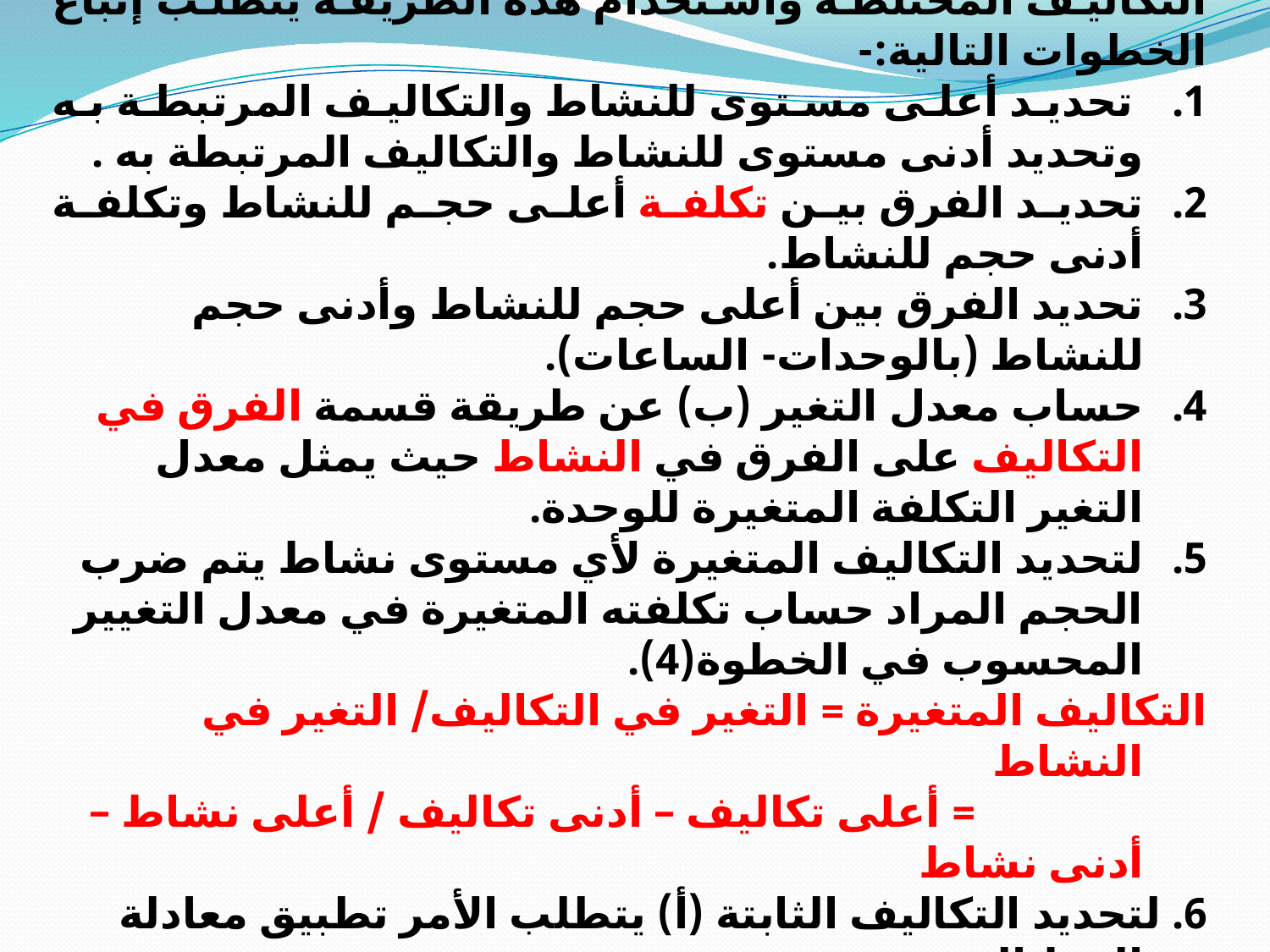

طريقة أعلى وأدنى مستوى للنشاط:
تعتبر من أسهل الطرق استخداماً في تحليل عناصر التكاليف المختلطة واستخدام هذه الطريقة يتطلب إتباع الخطوات التالية:-
 تحديد أعلى مستوى للنشاط والتكاليف المرتبطة به وتحديد أدنى مستوى للنشاط والتكاليف المرتبطة به .
تحديد الفرق بين تكلفة أعلى حجم للنشاط وتكلفة أدنى حجم للنشاط.
تحديد الفرق بين أعلى حجم للنشاط وأدنى حجم للنشاط (بالوحدات- الساعات).
حساب معدل التغير (ب) عن طريقة قسمة الفرق في التكاليف على الفرق في النشاط حيث يمثل معدل التغير التكلفة المتغيرة للوحدة.
لتحديد التكاليف المتغيرة لأي مستوى نشاط يتم ضرب الحجم المراد حساب تكلفته المتغيرة في معدل التغيير المحسوب في الخطوة(4).
التكاليف المتغيرة = التغير في التكاليف/ التغير في النشاط
                     = أعلى تكاليف – أدنى تكاليف / أعلى نشاط – أدنى نشاط
6. لتحديد التكاليف الثابتة (أ) يتطلب الأمر تطبيق معادلة الخط المستقيم
       (ص= أ+ب س). وذلك بطرح عنصر التكاليف المتغيرة من إجمالي التكاليف لأي مستوى نشاط (الأعلى أو الأدنى ) أ= ص-ب س